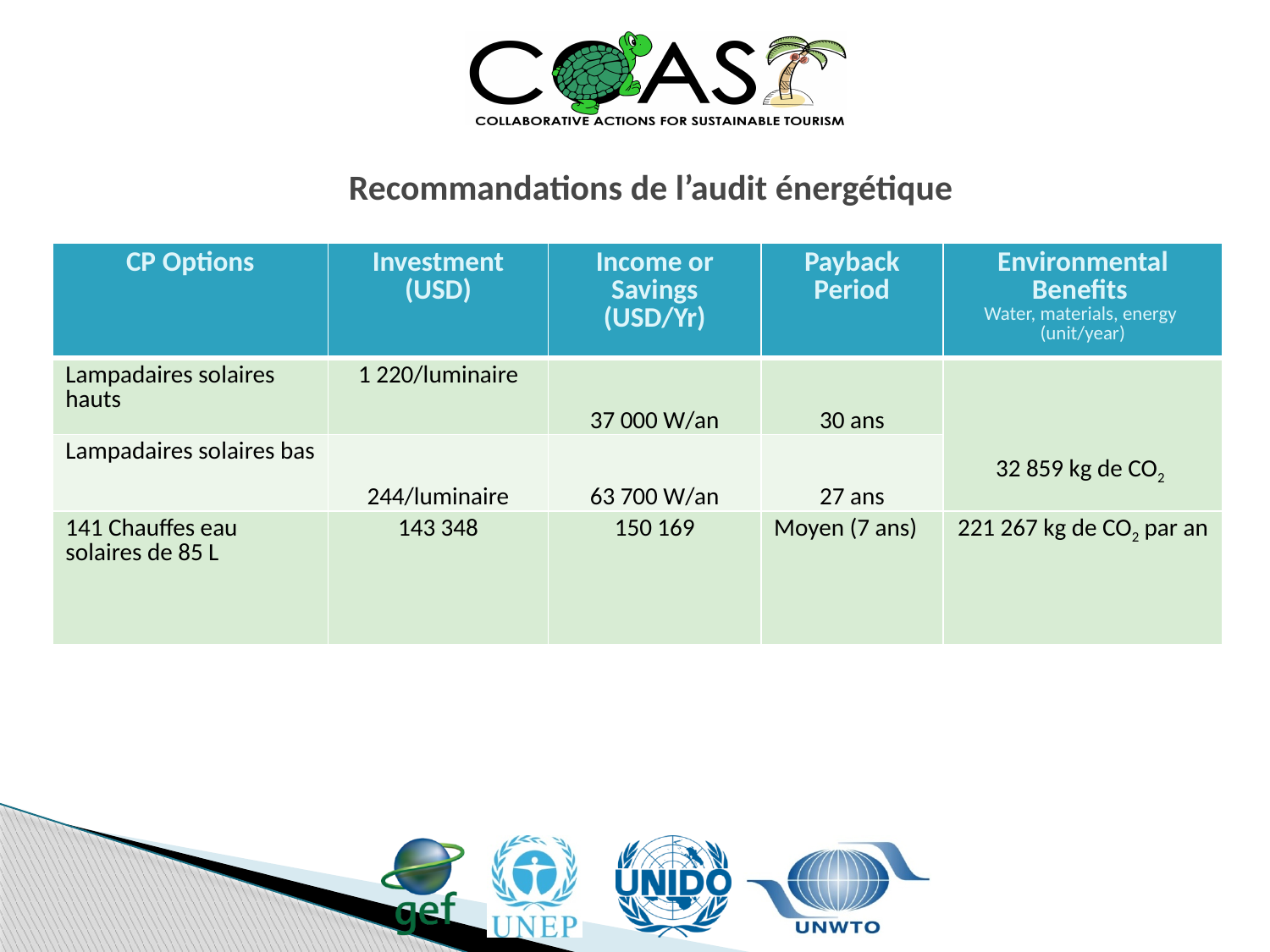

Recommandations de l’audit énergétique
| CP Options | Investment (USD) | Income or Savings (USD/Yr) | Payback Period | Environmental Benefits Water, materials, energy (unit/year) |
| --- | --- | --- | --- | --- |
| Lampadaires solaires hauts | 1 220/luminaire | 37 000 W/an | 30 ans | 32 859 kg de CO2 |
| Lampadaires solaires bas | 244/luminaire | 63 700 W/an | 27 ans |  |
| 141 Chauffes eau solaires de 85 L | 143 348 | 150 169 | Moyen (7 ans) | 221 267 kg de CO2 par an |